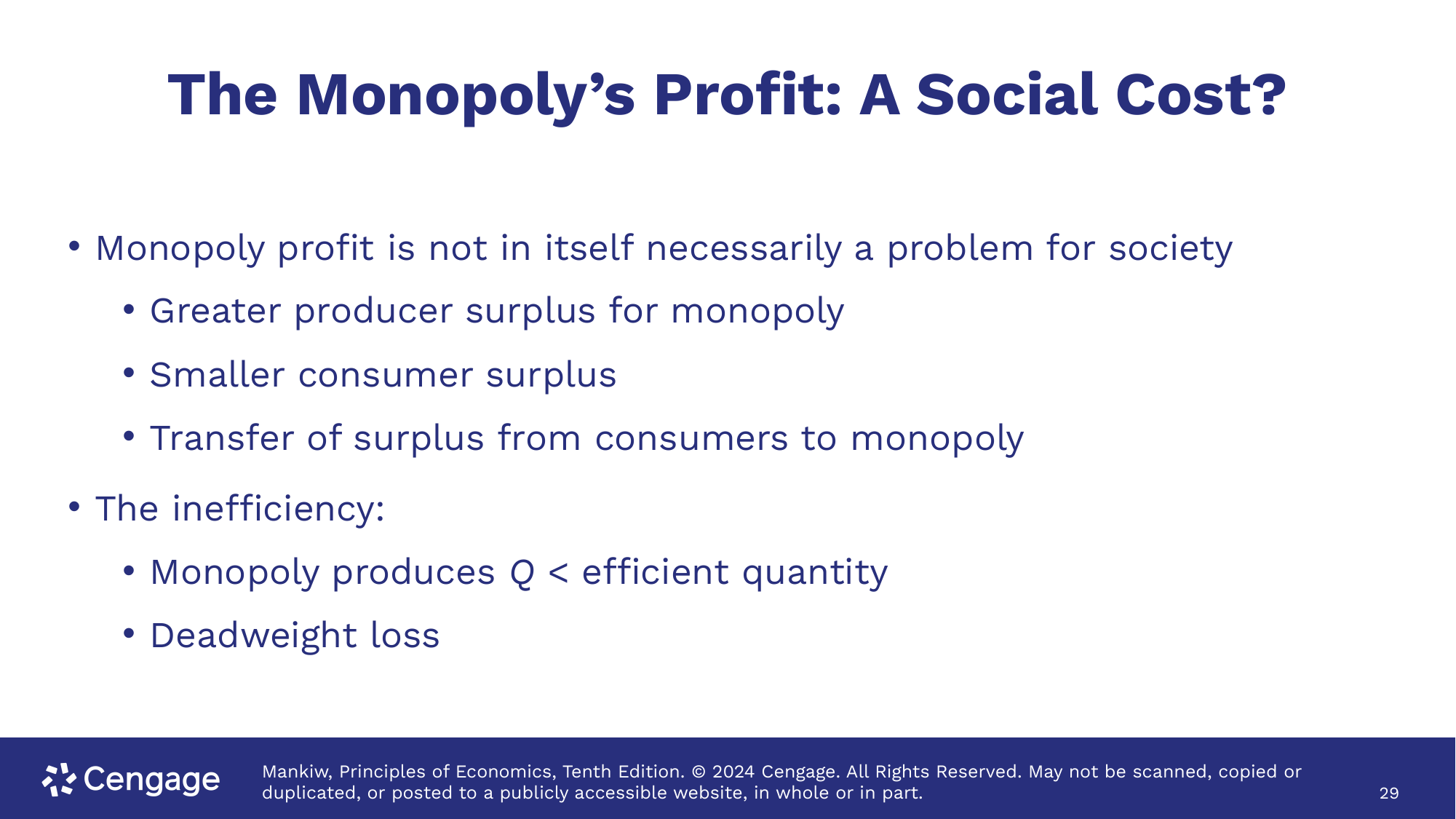

# The Monopoly’s Profit: A Social Cost?
Monopoly profit is not in itself necessarily a problem for society
Greater producer surplus for monopoly
Smaller consumer surplus
Transfer of surplus from consumers to monopoly
The inefficiency:
Monopoly produces Q < efficient quantity
Deadweight loss